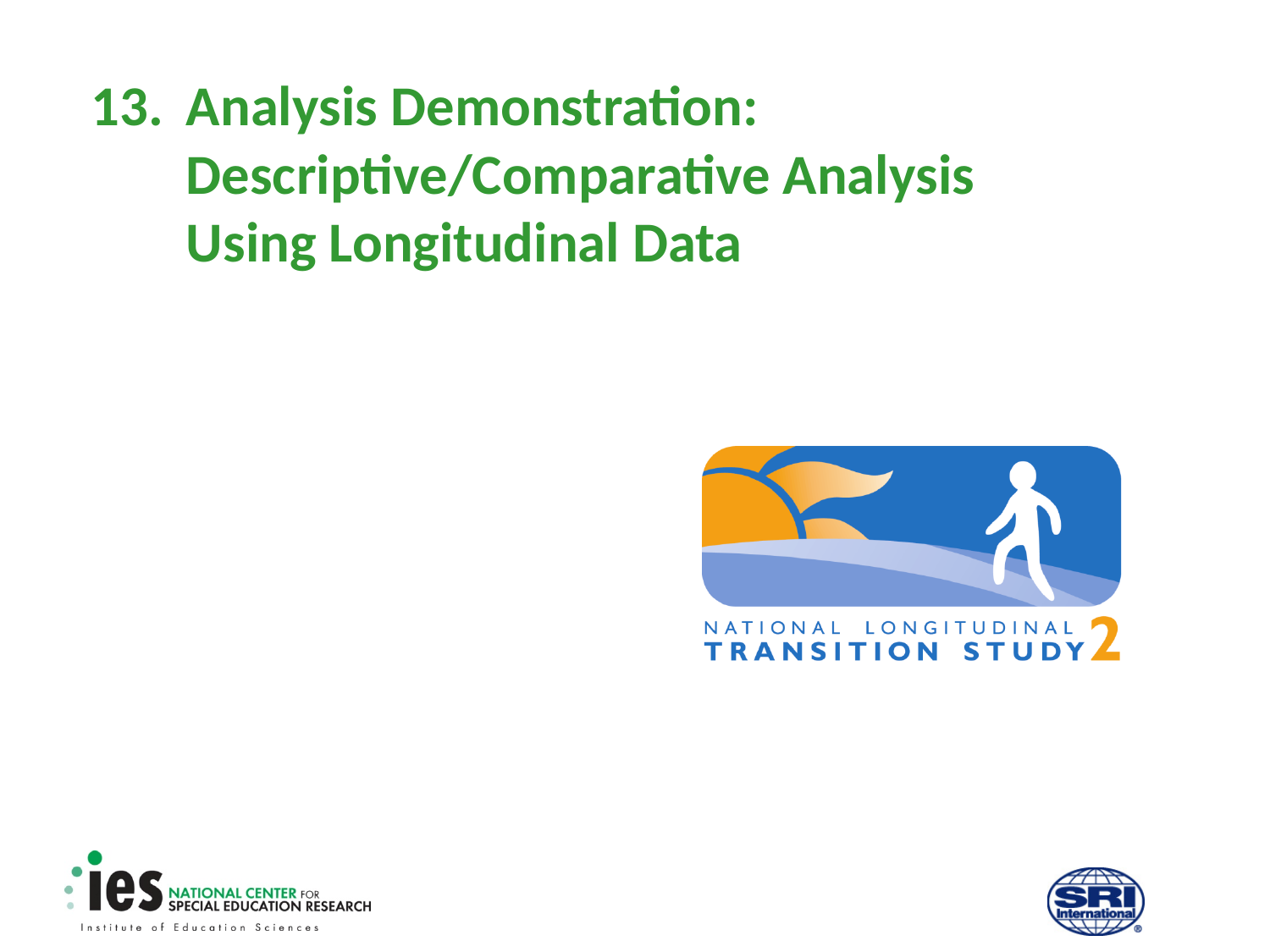

# 13.	Analysis Demonstration: Descriptive/Comparative Analysis Using Longitudinal Data